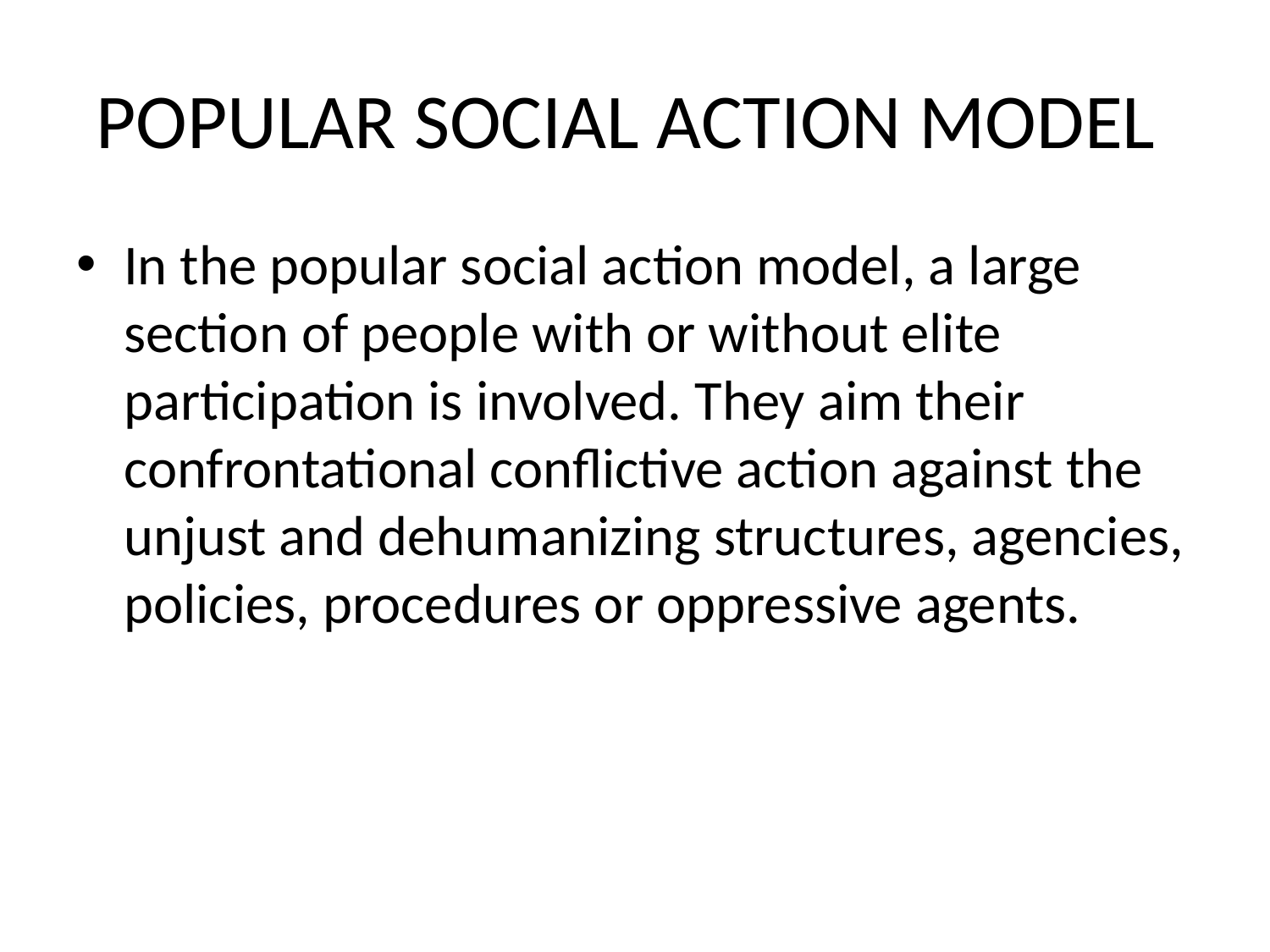

# POPULAR SOCIAL ACTION MODEL
In the popular social action model, a large section of people with or without elite participation is involved. They aim their confrontational conflictive action against the unjust and dehumanizing structures, agencies, policies, procedures or oppressive agents.